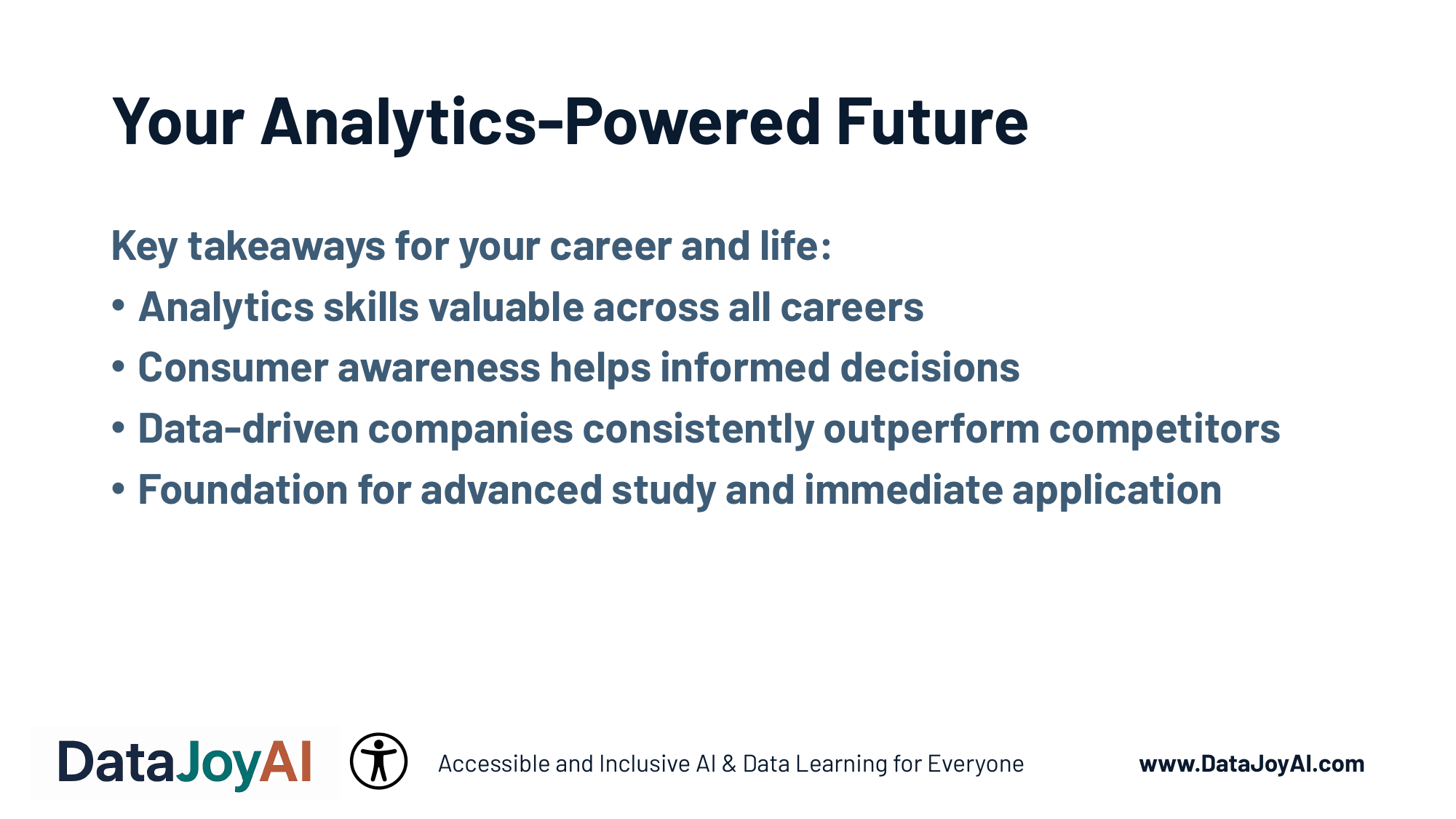

# Your Analytics-Powered Future
Key takeaways for your career and life:
Analytics skills valuable across all careers
Consumer awareness helps informed decisions
Data-driven companies consistently outperform competitors
Foundation for advanced study and immediate application